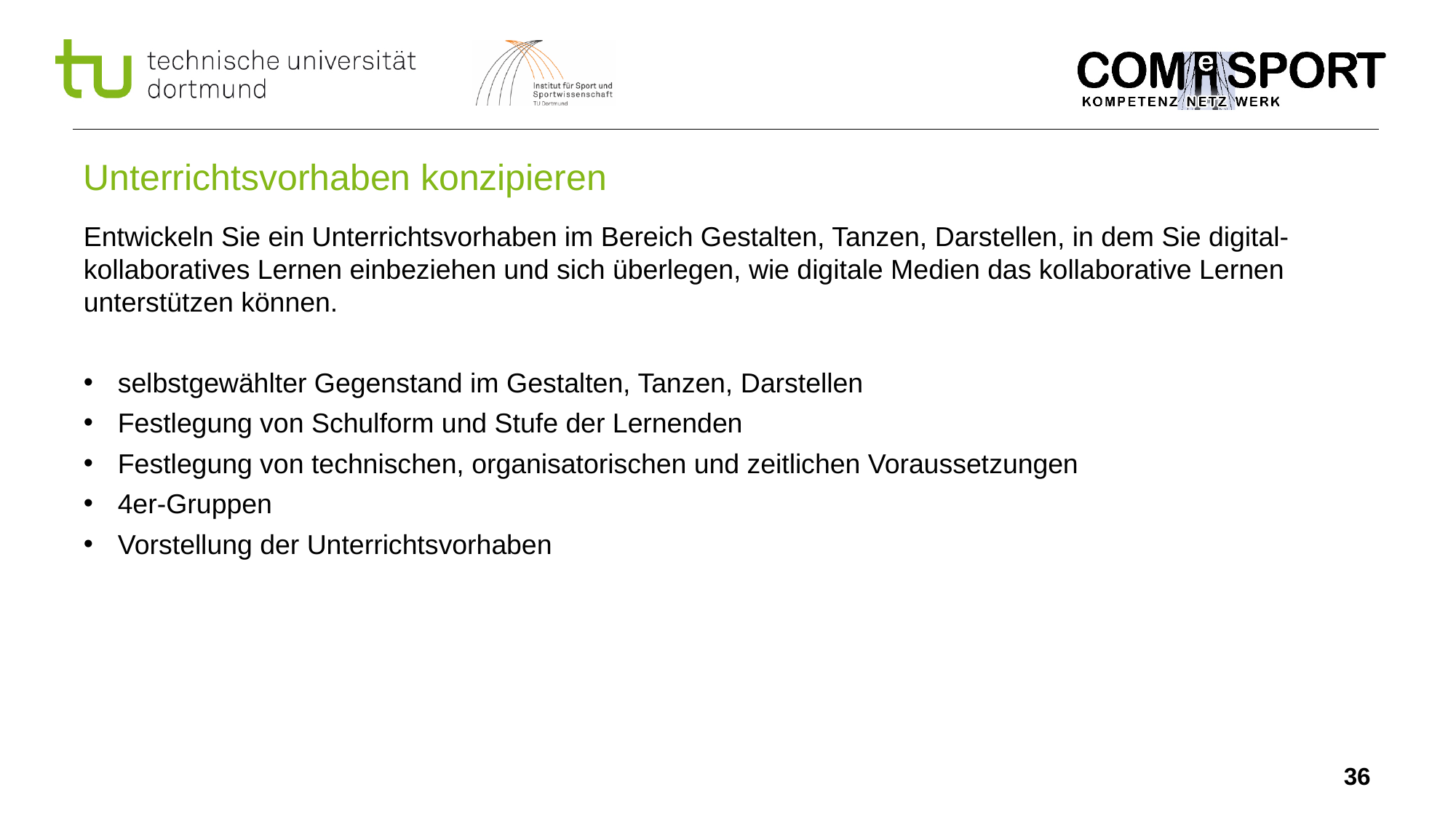

# Unterrichtsvorhaben konzipieren
Entwickeln Sie ein Unterrichtsvorhaben im Bereich Gestalten, Tanzen, Darstellen, in dem Sie digital-kollaboratives Lernen einbeziehen und sich überlegen, wie digitale Medien das kollaborative Lernen unterstützen können.

selbstgewählter Gegenstand im Gestalten, Tanzen, Darstellen
Festlegung von Schulform und Stufe der Lernenden
Festlegung von technischen, organisatorischen und zeitlichen Voraussetzungen
4er-Gruppen
Vorstellung der Unterrichtsvorhaben
36